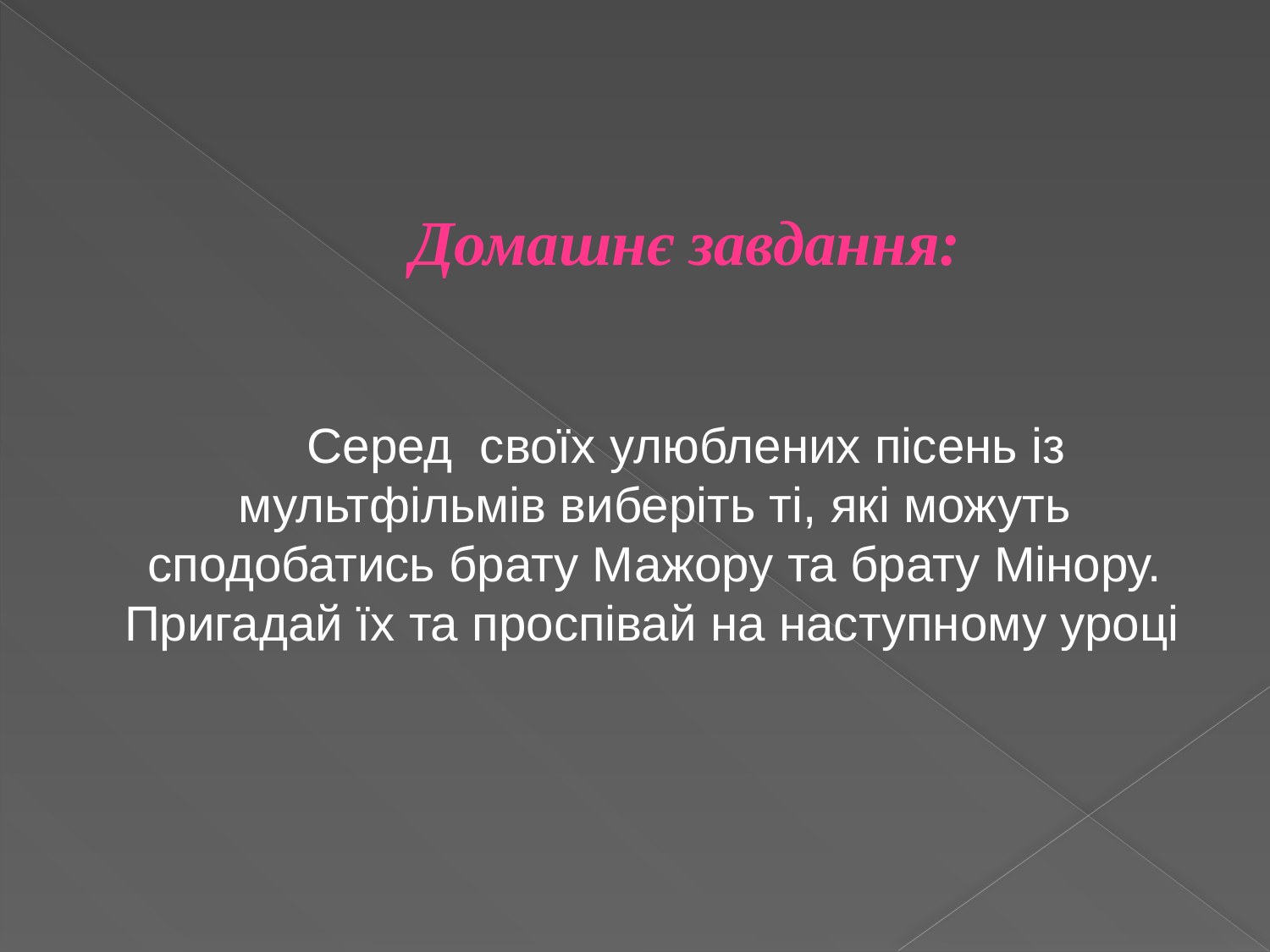

Домашнє завдання:

Серед  своїх улюблених пісень із мультфільмів виберіть ті, які можуть сподобатись брату Мажору та брату Мінору. Пригадай їх та проспівай на наступному уроці